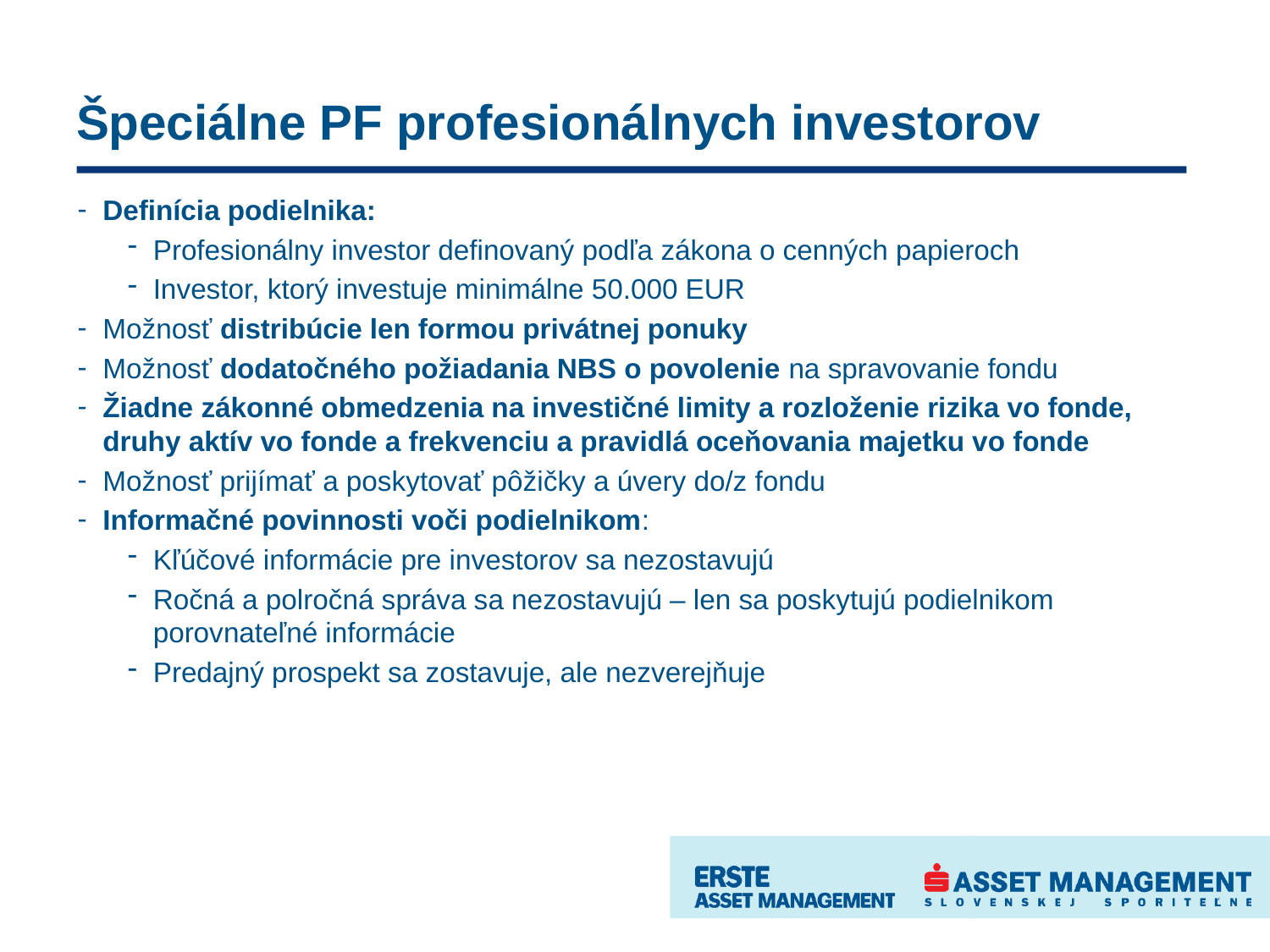

# Špeciálne PF profesionálnych investorov
Definícia podielnika:
Profesionálny investor definovaný podľa zákona o cenných papieroch
Investor, ktorý investuje minimálne 50.000 EUR
Možnosť distribúcie len formou privátnej ponuky
Možnosť dodatočného požiadania NBS o povolenie na spravovanie fondu
Žiadne zákonné obmedzenia na investičné limity a rozloženie rizika vo fonde, druhy aktív vo fonde a frekvenciu a pravidlá oceňovania majetku vo fonde
Možnosť prijímať a poskytovať pôžičky a úvery do/z fondu
Informačné povinnosti voči podielnikom:
Kľúčové informácie pre investorov sa nezostavujú
Ročná a polročná správa sa nezostavujú – len sa poskytujú podielnikom porovnateľné informácie
Predajný prospekt sa zostavuje, ale nezverejňuje